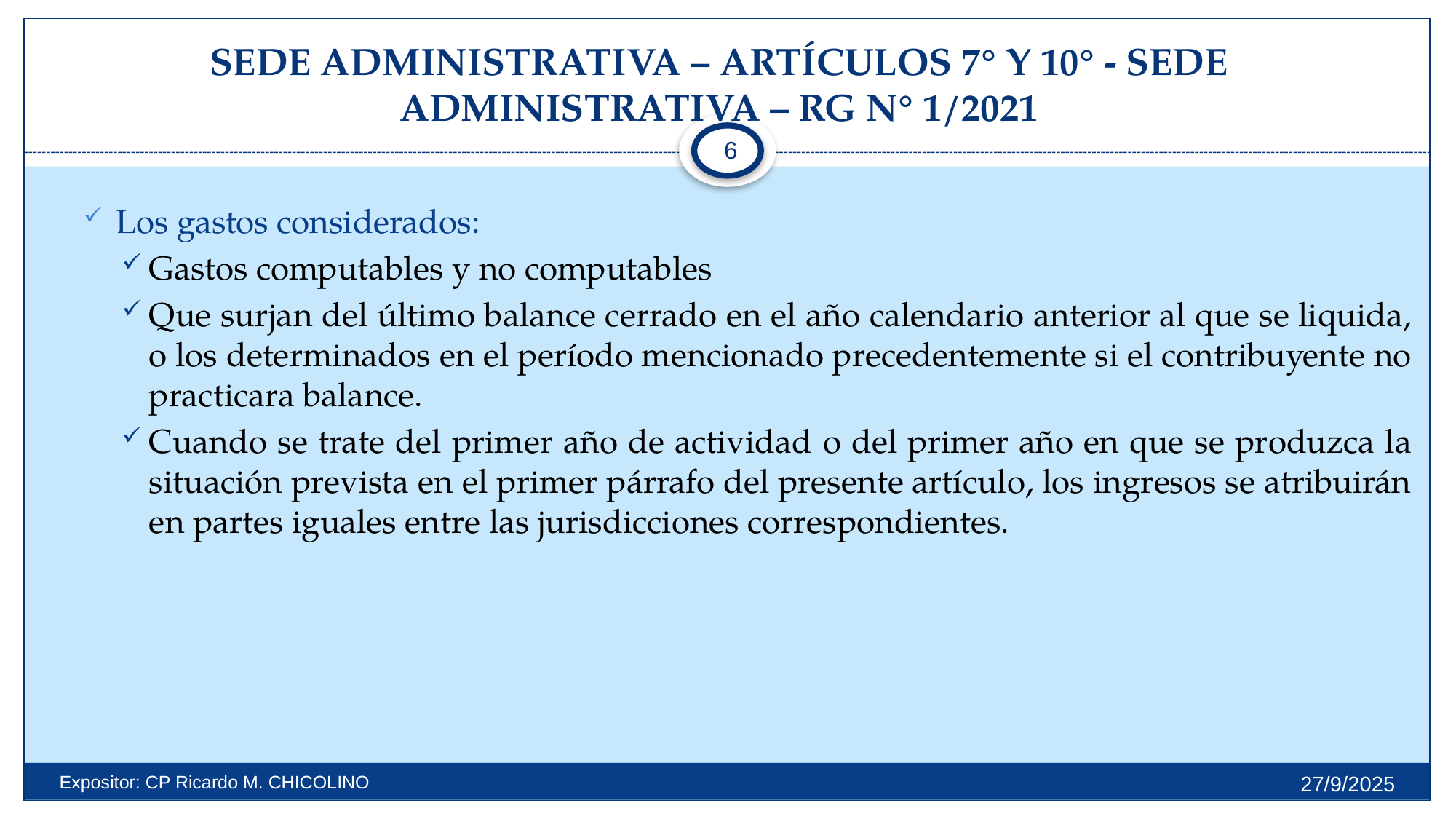

# SEDE ADMINISTRATIVA – ARTÍCULOS 7° Y 10° - SEDE ADMINISTRATIVA – RG N° 1/2021
6
Los gastos considerados:
Gastos computables y no computables
Que surjan del último balance cerrado en el año calendario anterior al que se liquida, o los determinados en el período mencionado precedentemente si el contribuyente no practicara balance.
Cuando se trate del primer año de actividad o del primer año en que se produzca la situación prevista en el primer párrafo del presente artículo, los ingresos se atribuirán en partes iguales entre las jurisdicciones correspondientes.
27/9/2025
Expositor: CP Ricardo M. CHICOLINO